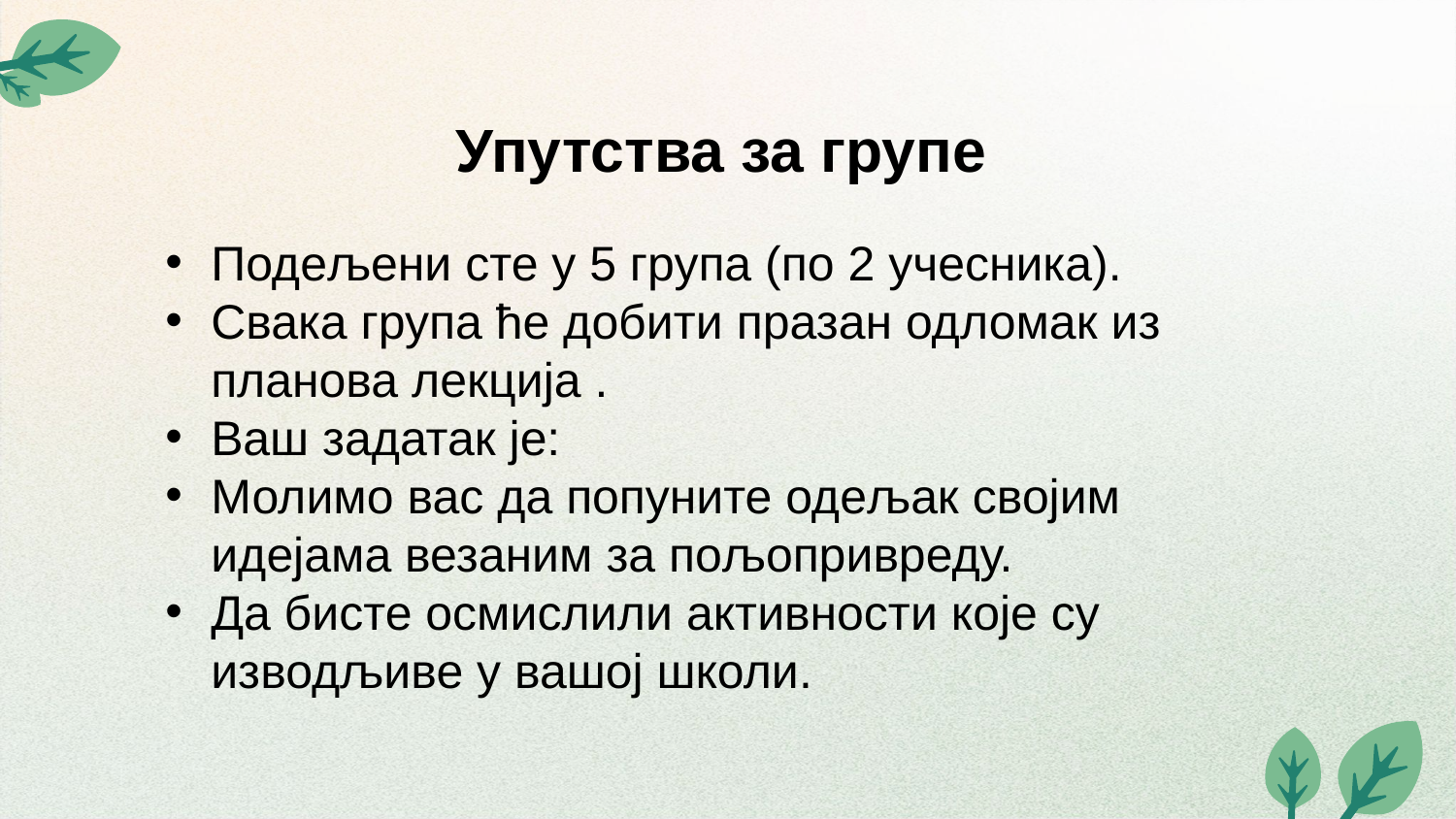

# Упутства за групе
Подељени сте у 5 група (по 2 учесника).
Свака група ће добити празан одломак из планова лекција .
Ваш задатак је:
Молимо вас да попуните одељак својим идејама везаним за пољопривреду.
Да бисте осмислили активности које су изводљиве у вашој школи.